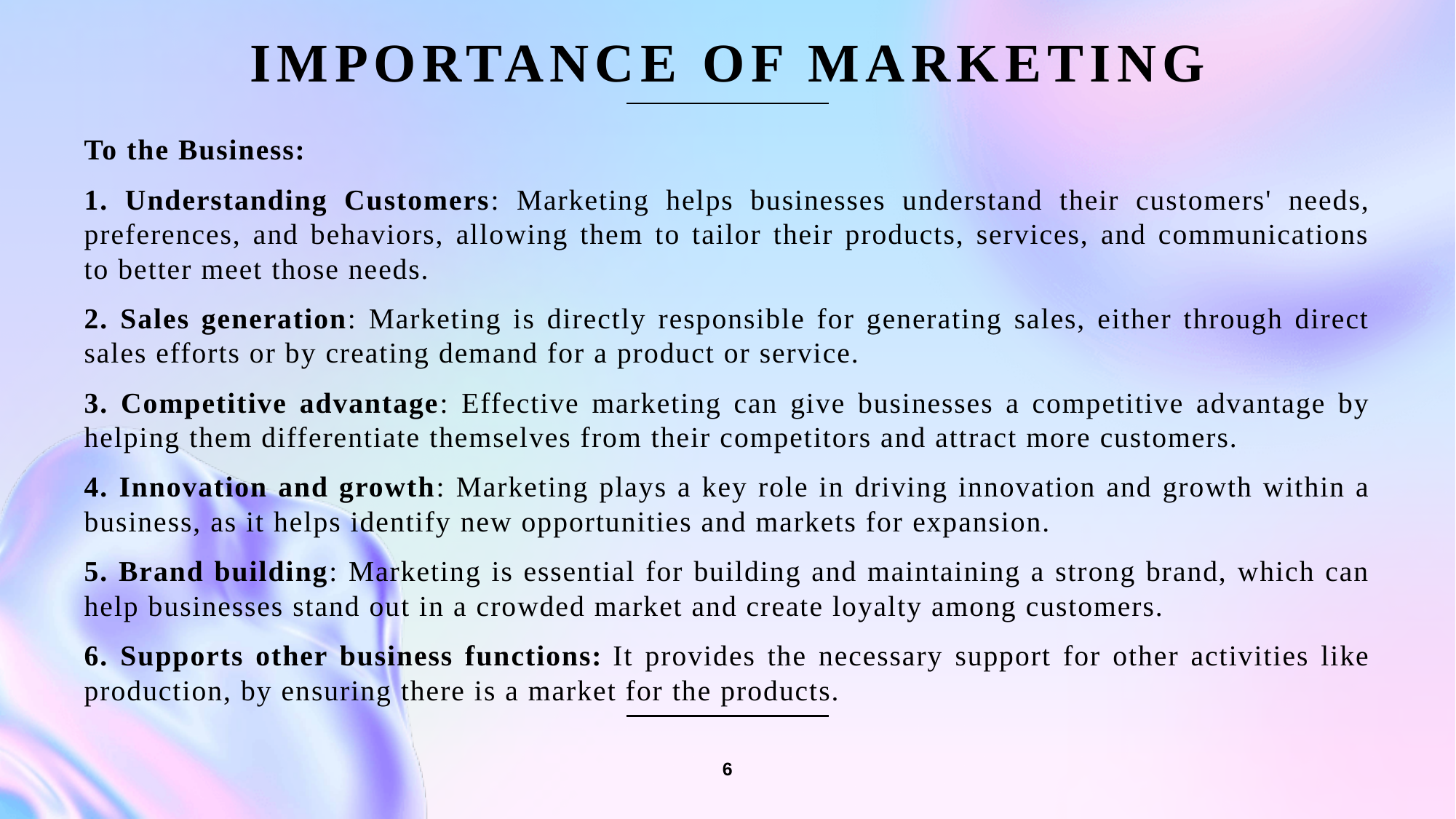

# Importance of marketing
To the Business:
1. Understanding Customers: Marketing helps businesses understand their customers' needs, preferences, and behaviors, allowing them to tailor their products, services, and communications to better meet those needs.
2. Sales generation: Marketing is directly responsible for generating sales, either through direct sales efforts or by creating demand for a product or service.
3. Competitive advantage: Effective marketing can give businesses a competitive advantage by helping them differentiate themselves from their competitors and attract more customers.
4. Innovation and growth: Marketing plays a key role in driving innovation and growth within a business, as it helps identify new opportunities and markets for expansion.
5. Brand building: Marketing is essential for building and maintaining a strong brand, which can help businesses stand out in a crowded market and create loyalty among customers.
6. Supports other business functions: It provides the necessary support for other activities like production, by ensuring there is a market for the products.

6